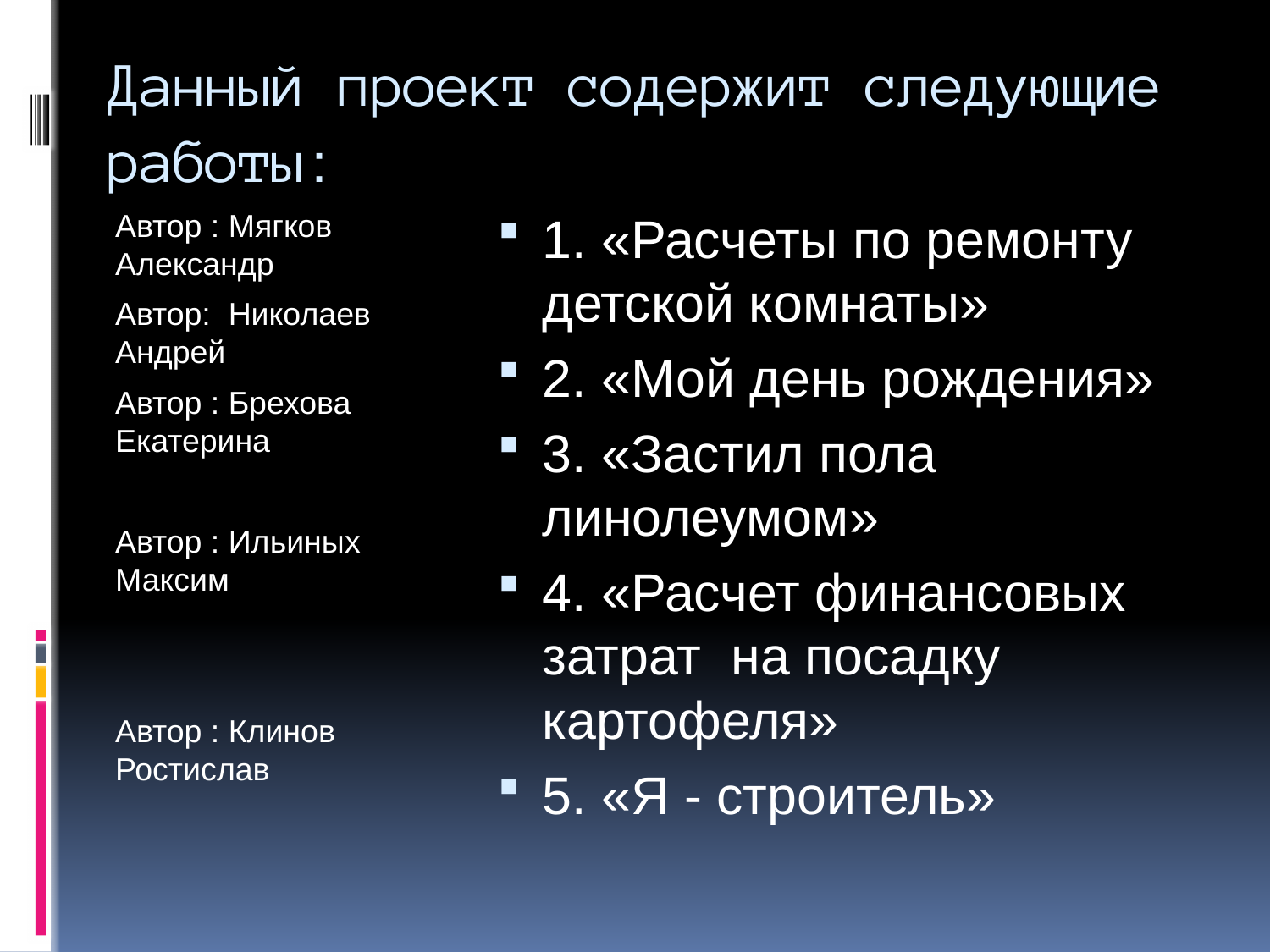

# Данный проект содержит следующие работы:
Автор : Мягков Александр
Автор:  Николаев Андрей
Автор : Брехова Екатерина

Автор : Ильиных Максим

Автор : Клинов Ростислав
1. «Расчеты по ремонту детской комнаты»
2. «Мой день рождения»
3. «Застил пола линолеумом»
4. «Расчет финансовых затрат  на посадку картофеля»
5. «Я - строитель»